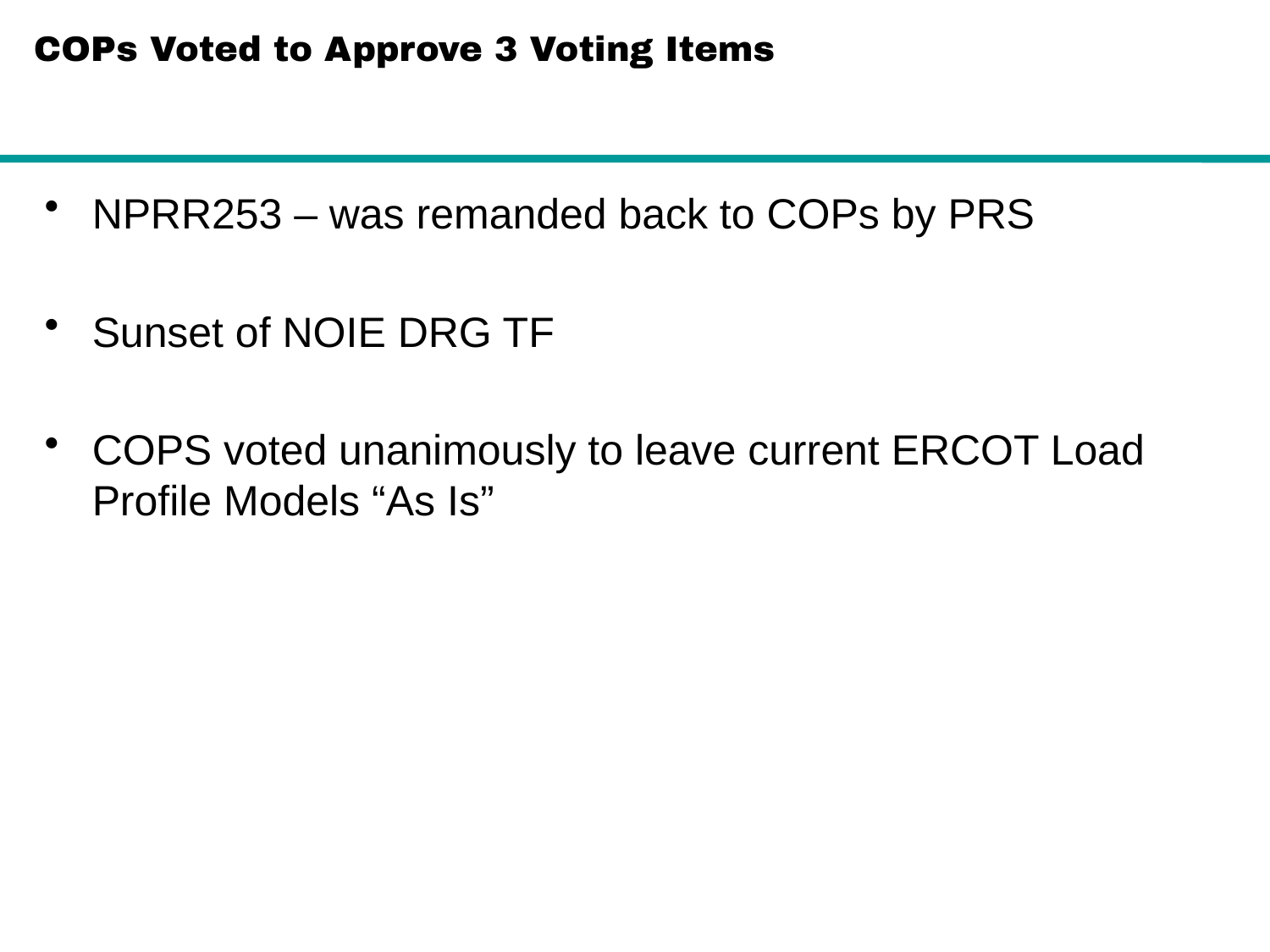

COPs Voted to Approve 3 Voting Items
NPRR253 – was remanded back to COPs by PRS

Sunset of NOIE DRG TF

COPS voted unanimously to leave current ERCOT Load Profile Models “As Is”